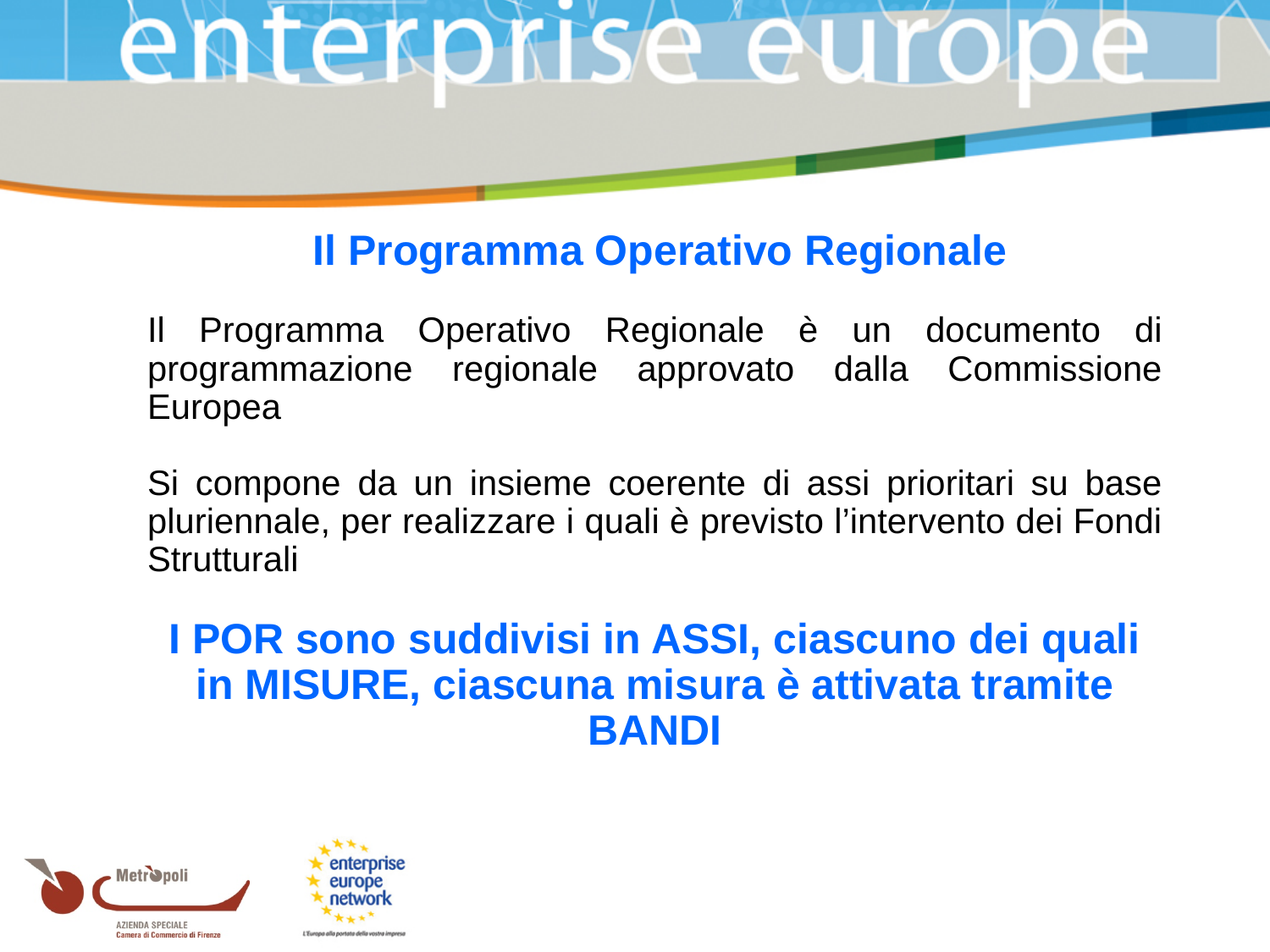

Il Programma Operativo Regionale
Il Programma Operativo Regionale è un documento di programmazione regionale approvato dalla Commissione Europea

Si compone da un insieme coerente di assi prioritari su base pluriennale, per realizzare i quali è previsto l’intervento dei Fondi Strutturali

I POR sono suddivisi in ASSI, ciascuno dei quali in MISURE, ciascuna misura è attivata tramite BANDI